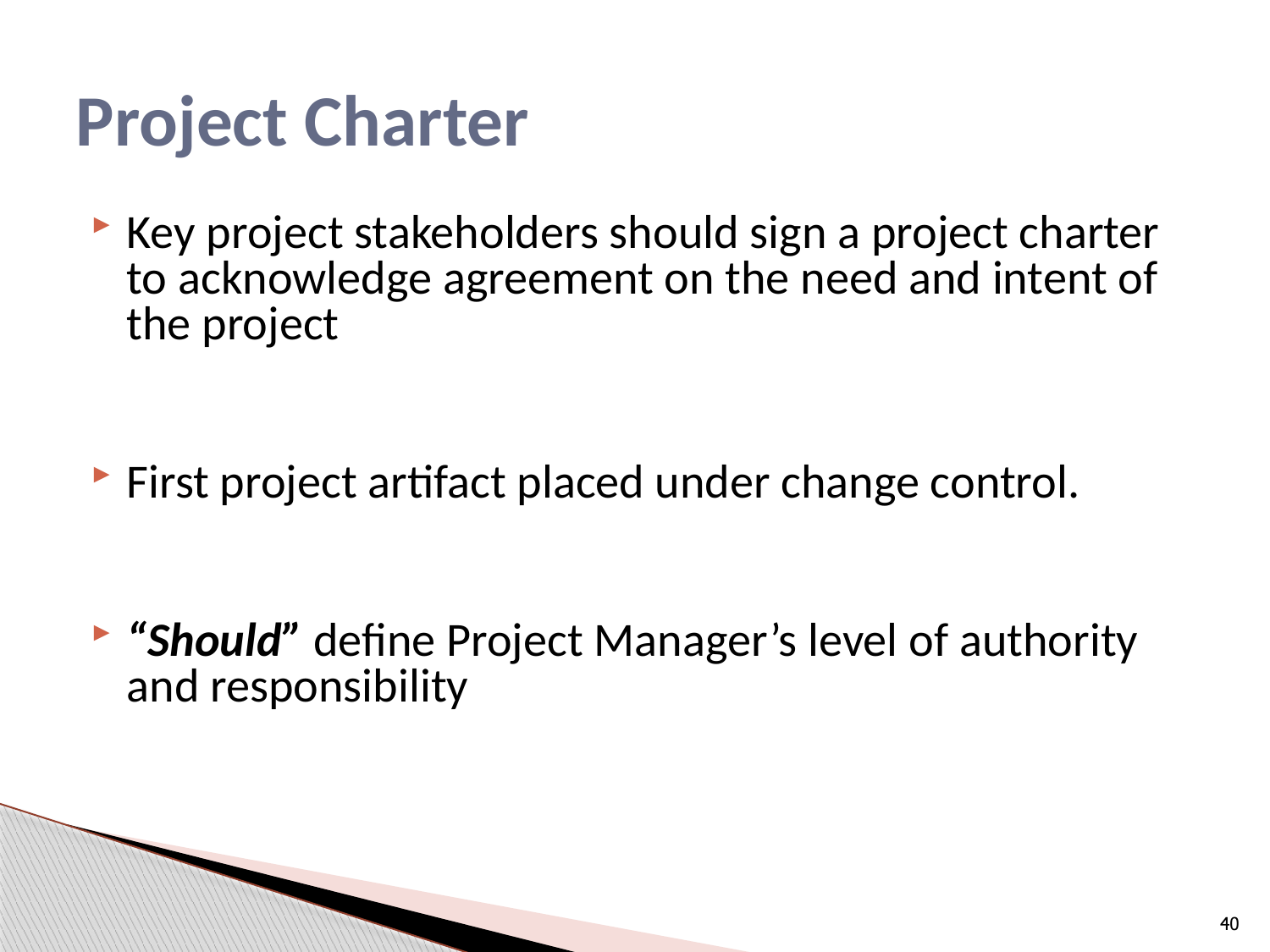

Project Charter
Key project stakeholders should sign a project charter to acknowledge agreement on the need and intent of the project

First project artifact placed under change control.

“Should” define Project Manager’s level of authority and responsibility
40